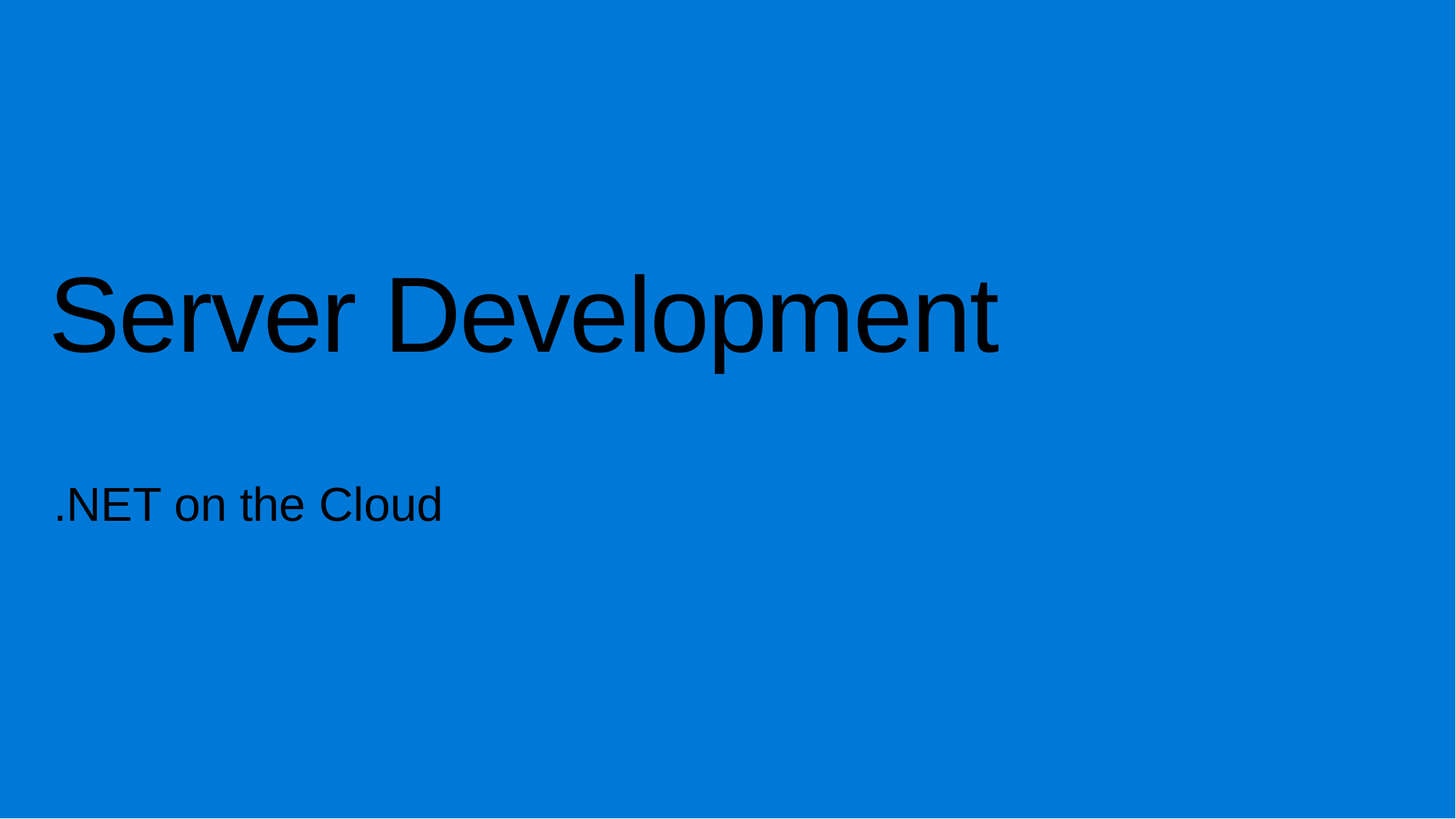

# Server Development
.NET on the Cloud